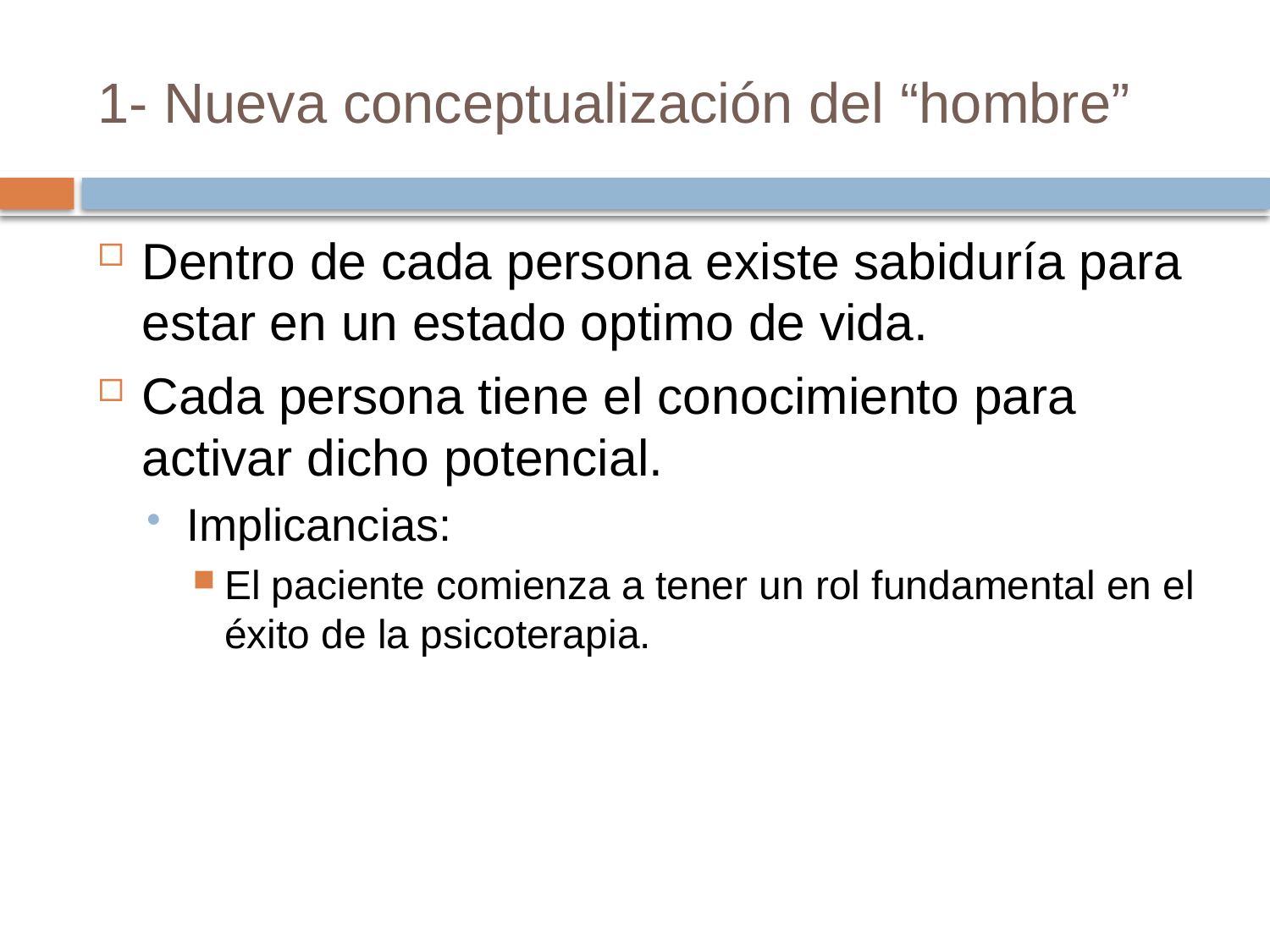

# 1- Nueva conceptualización del “hombre”
Dentro de cada persona existe sabiduría para estar en un estado optimo de vida.
Cada persona tiene el conocimiento para activar dicho potencial.
Implicancias:
El paciente comienza a tener un rol fundamental en el éxito de la psicoterapia.